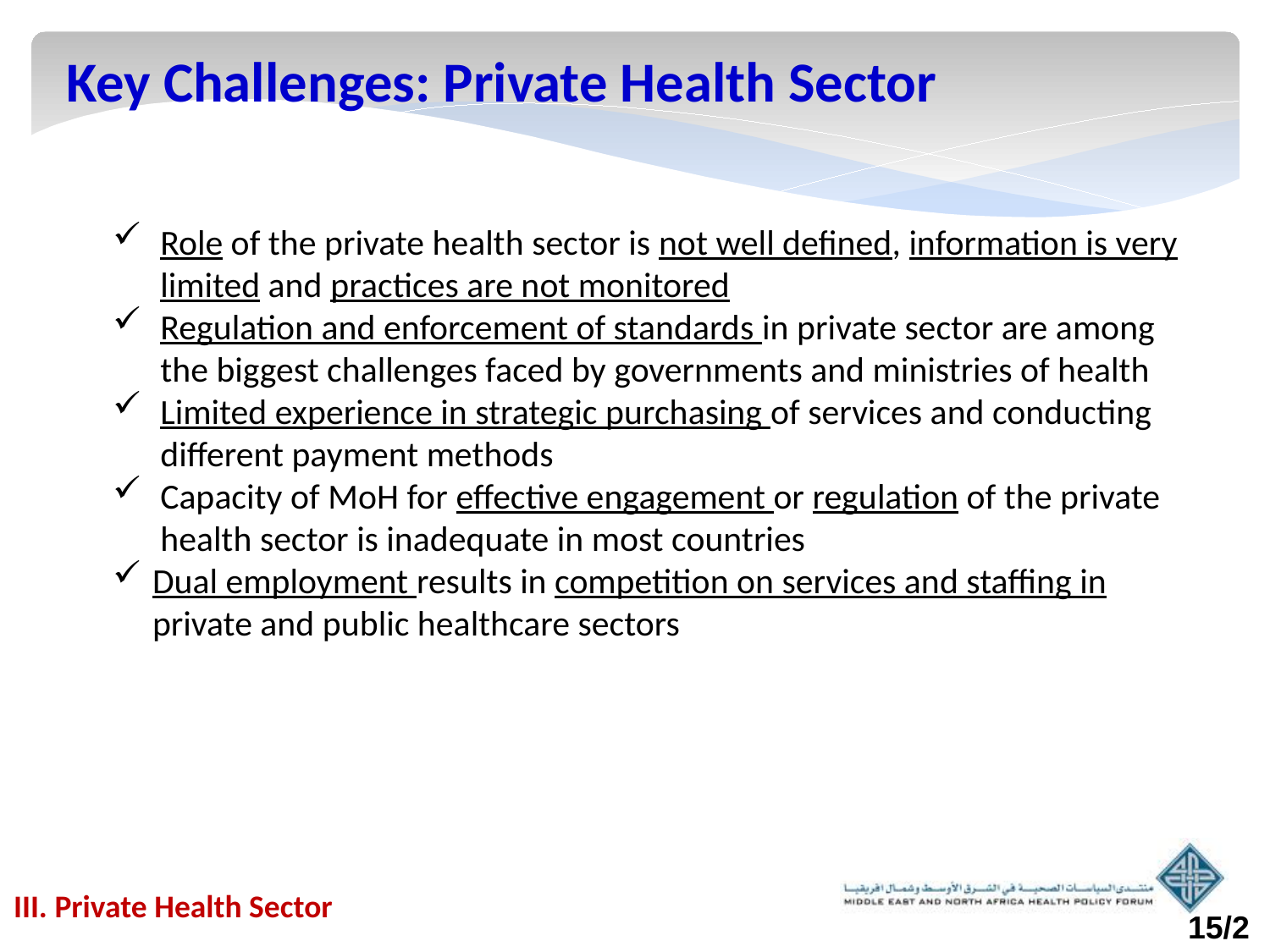

Key Challenges: Private Health Sector
Role of the private health sector is not well defined, information is very limited and practices are not monitored
Regulation and enforcement of standards in private sector are among the biggest challenges faced by governments and ministries of health
Limited experience in strategic purchasing of services and conducting different payment methods
Capacity of MoH for effective engagement or regulation of the private health sector is inadequate in most countries
Dual employment results in competition on services and staffing in  private and public healthcare sectors

III. Private Health Sector
15/25
II. Hospital Care